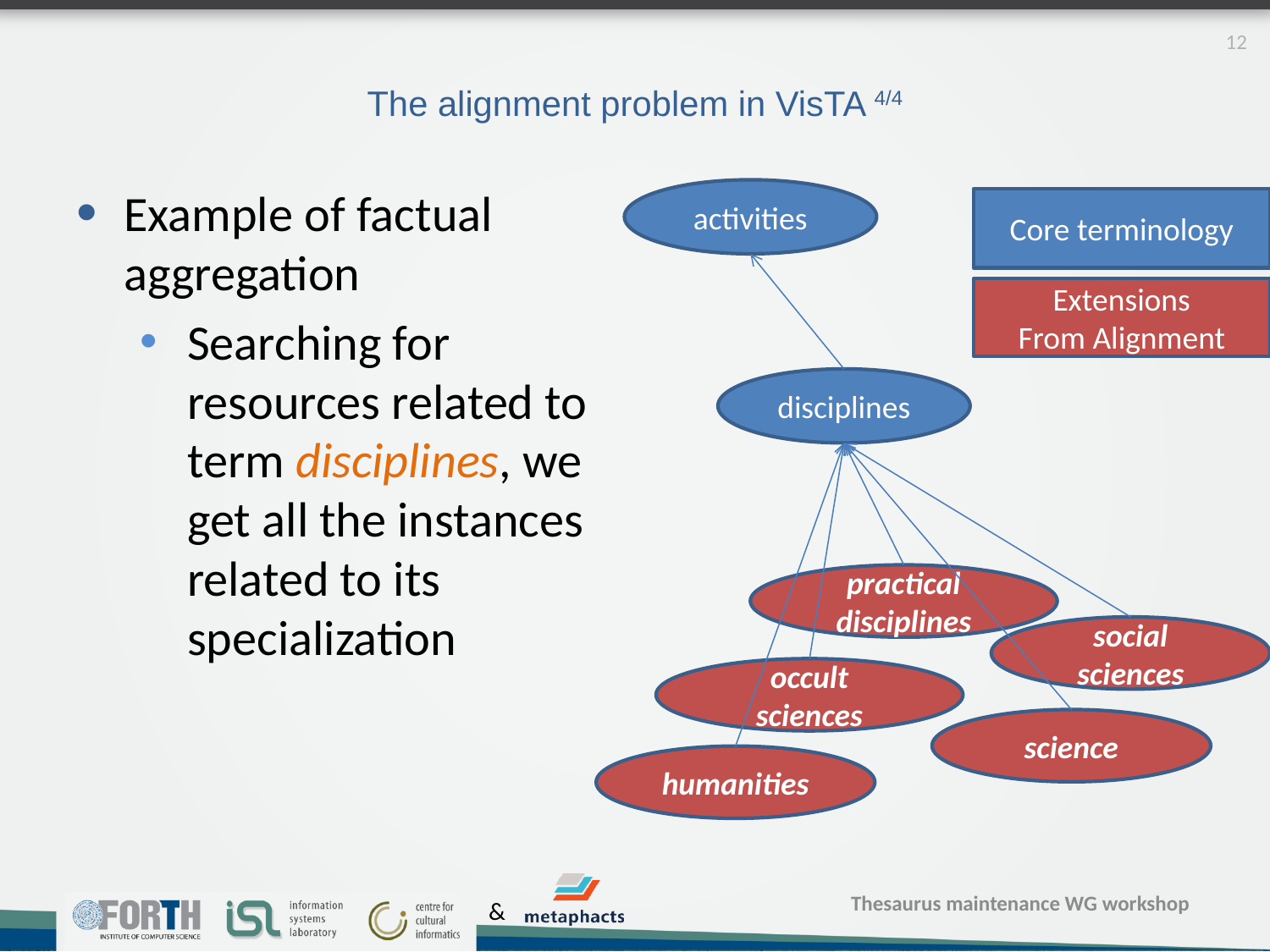

12
# The alignment problem in VisTA 4/4
Example of factual aggregation
Searching for resources related to term disciplines, we get all the instances related to its specialization

activities
Core terminology
Extensions
From Alignment
disciplines
practical disciplines
social sciences
occult sciences
science
humanities
Thesaurus maintenance WG workshop